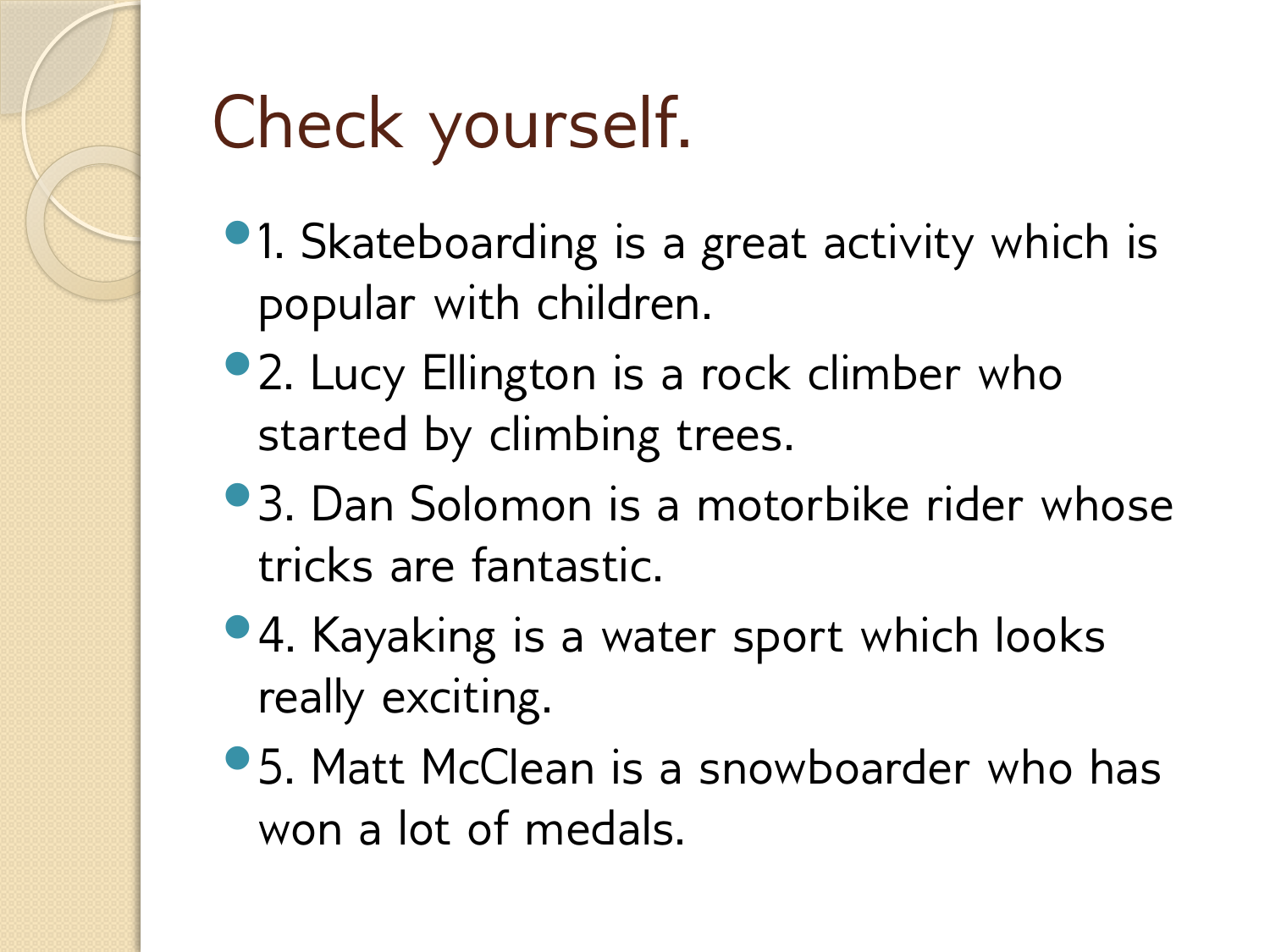

# Check yourself.
1. Skateboarding is a great activity which is popular with children.
2. Lucy Ellington is a rock climber who started by climbing trees.
3. Dan Solomon is a motorbike rider whose tricks are fantastic.
4. Kayaking is a water sport which looks really exciting.
5. Matt McClean is a snowboarder who has won a lot of medals.